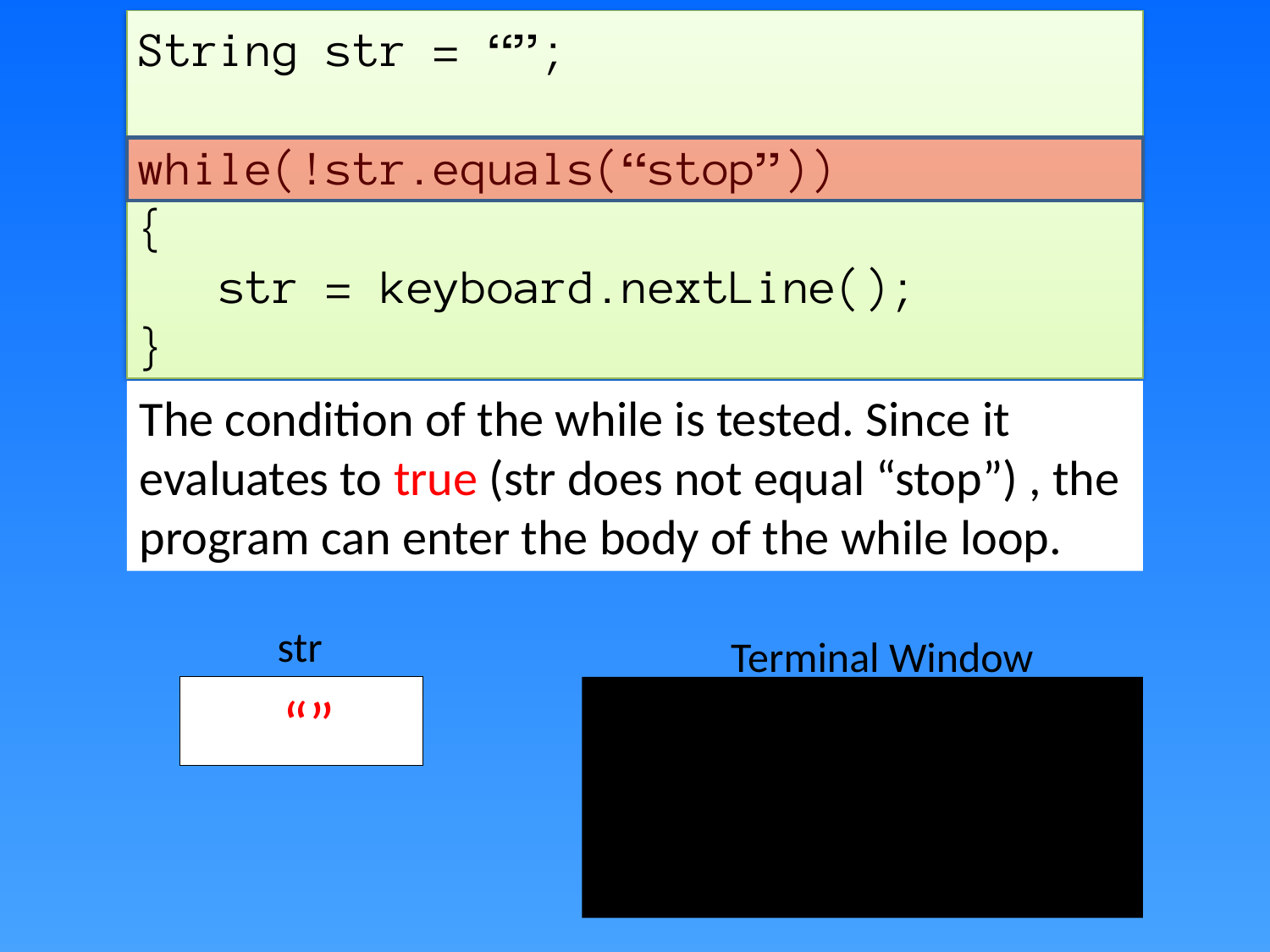

String str = “”;

while(!str.equals(“stop”))
{
   str = keyboard.nextLine();
}

The condition of the while is tested. Since it evaluates to true (str does not equal “stop”) , the program can enter the body of the while loop.
str
Terminal Window
 “”